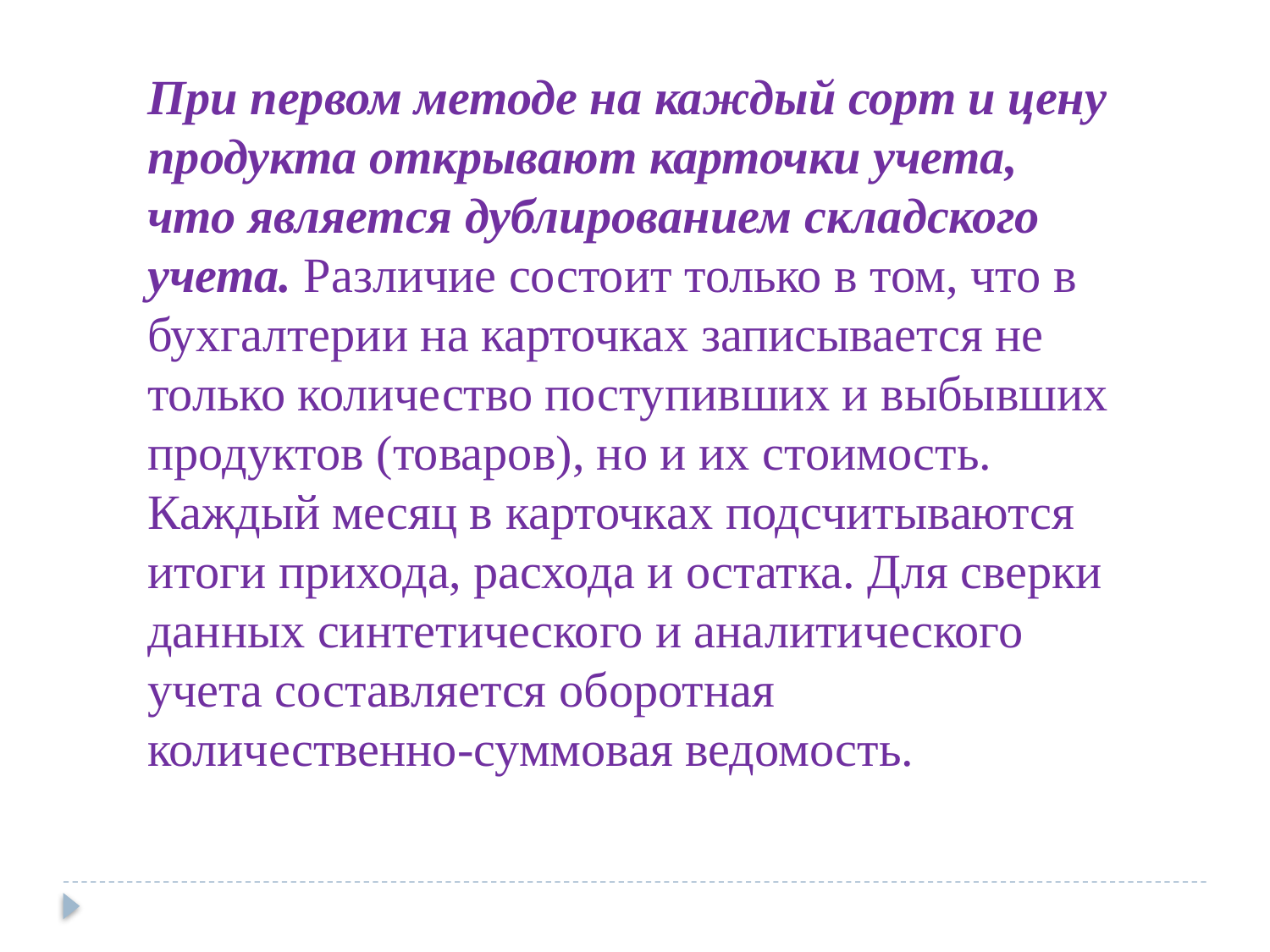

При первом методе на каждый сорт и цену продукта открывают карточки учета, что является дублированием складского учета. Различие состоит только в том, что в бухгалтерии на карточках записывается не только количество поступивших и выбывших продуктов (товаров), но и их стоимость. Каждый месяц в карточках подсчитываются итоги прихода, расхода и остатка. Для сверки данных синтетического и аналитического учета составляется оборотная количественно-суммовая ведомость.